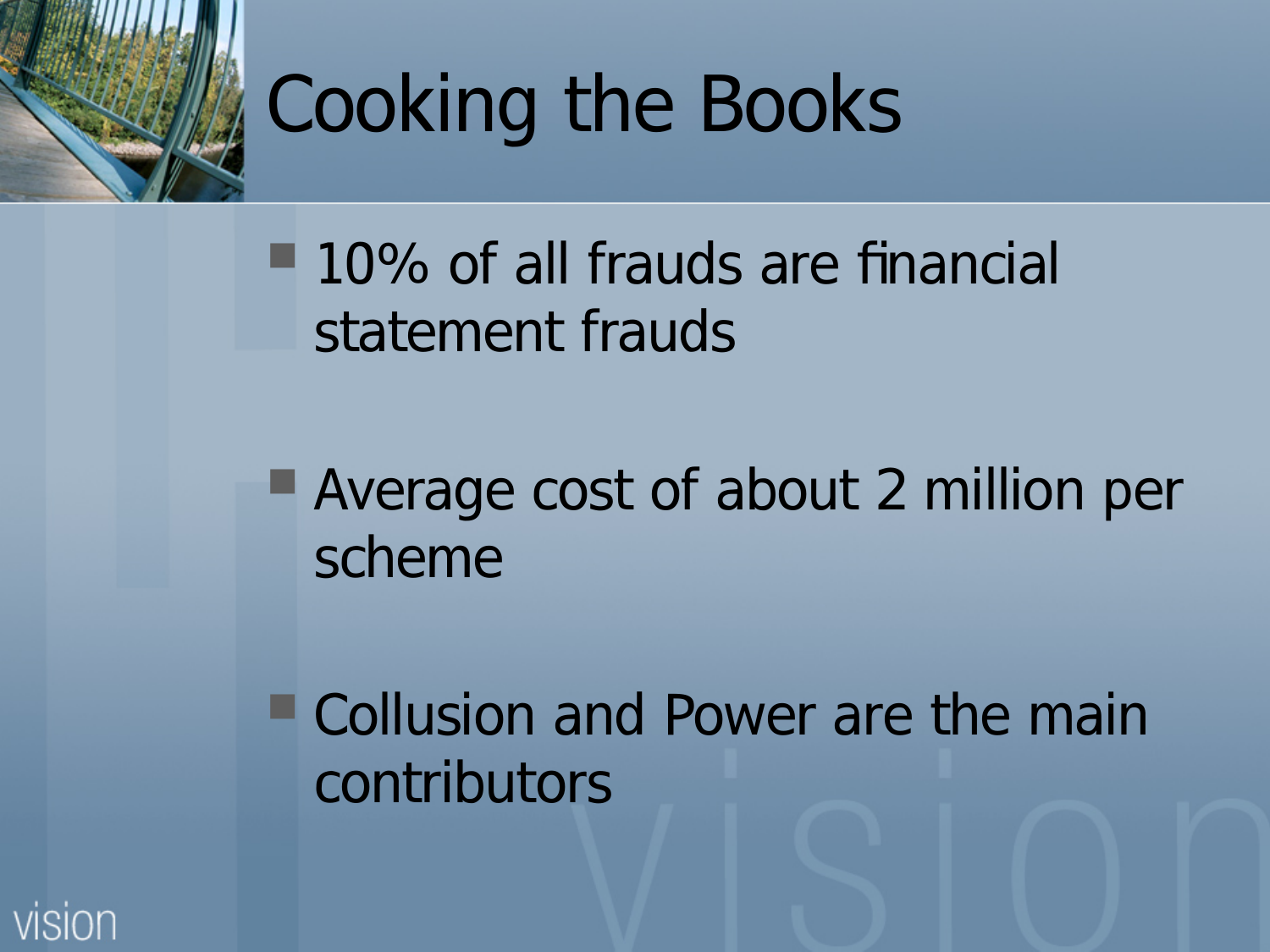

# Cooking the Books
10% of all frauds are financial statement frauds

Average cost of about 2 million per scheme

Collusion and Power are the main contributors